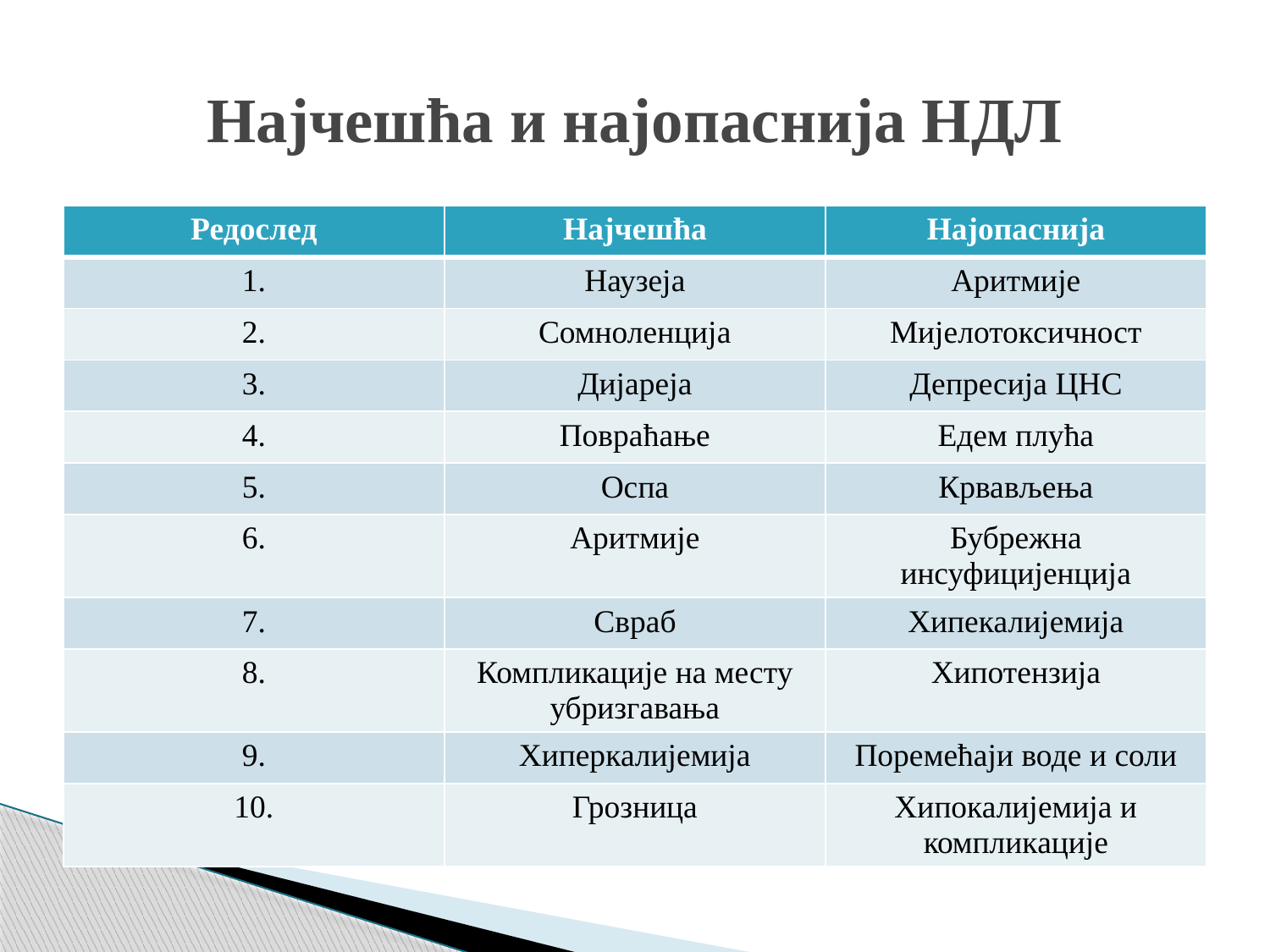

# Најчешћа и најопаснија НДЛ
| Редослед | Најчешћа | Најопаснија |
| --- | --- | --- |
| 1. | Наузеја | Аритмије |
| 2. | Сомноленција | Мијелотоксичност |
| 3. | Дијареја | Депресија ЦНС |
| 4. | Повраћање | Едем плућа |
| 5. | Оспа | Крвављења |
| 6. | Аритмијe | Бубрежна инсуфицијенција |
| 7. | Свраб | Хипекалијемија |
| 8. | Компликације на месту убризгавања | Хипотензија |
| 9. | Хиперкалијемија | Поремећаји воде и соли |
| 10. | Грозница | Хипокалијемија и компликације |